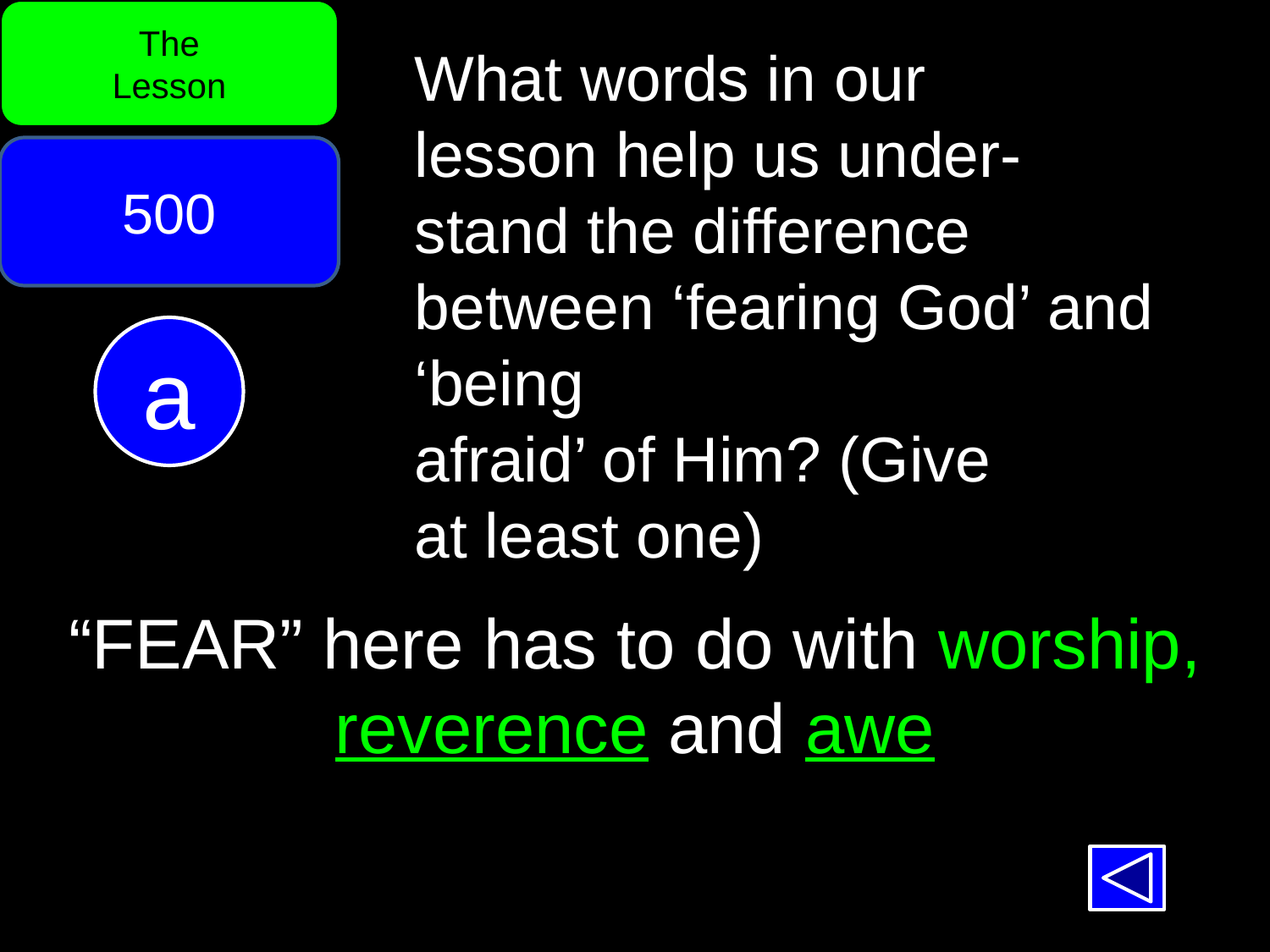

The
Lesson
What words in our
lesson help us under-
stand the difference
between ‘fearing God’ and ‘being
afraid’ of Him? (Give
at least one)
500
a
“FEAR” here has to do with worship, reverence and awe